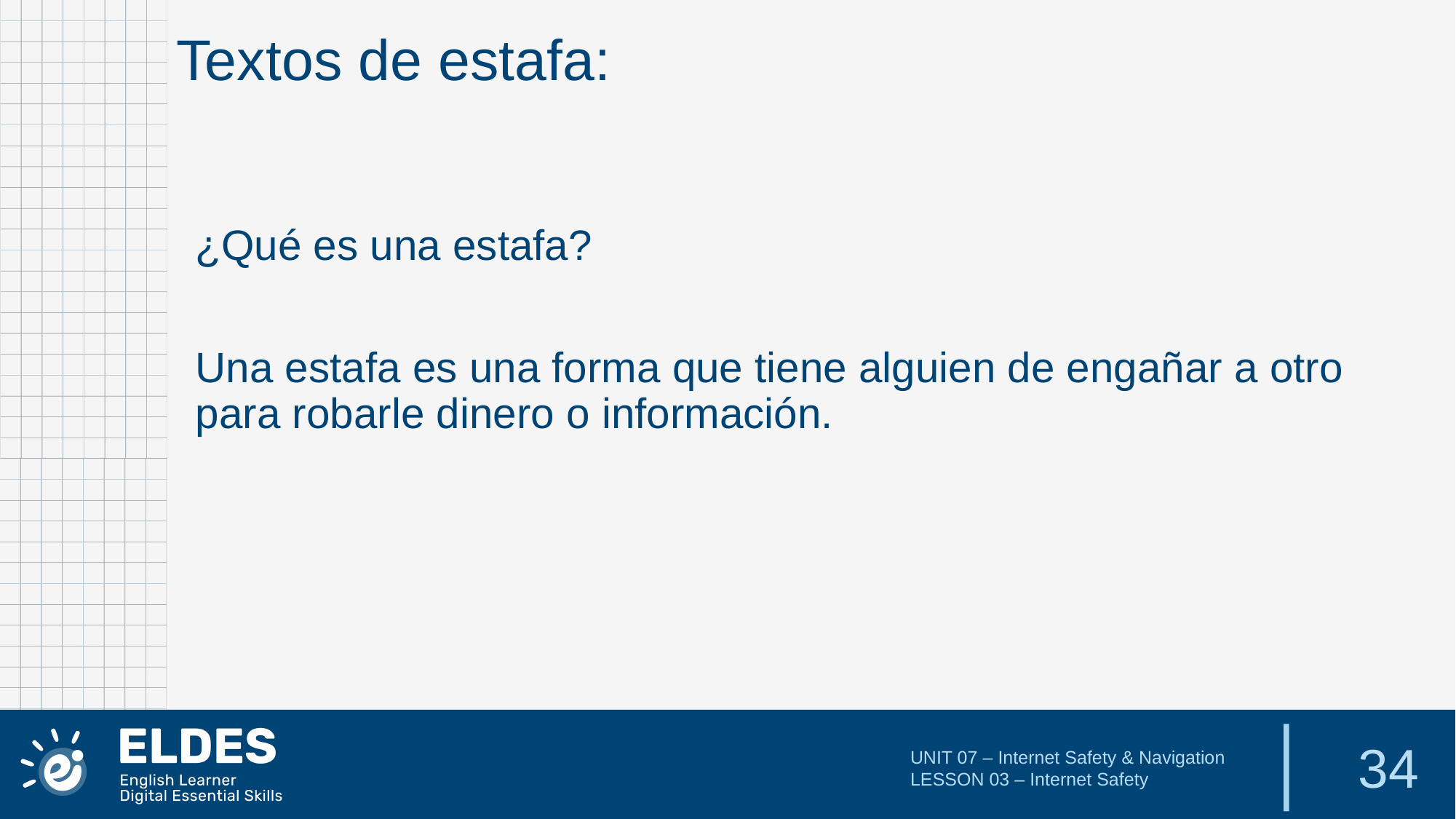

Textos de estafa:

¿Qué es una estafa?

Una estafa es una forma que tiene alguien de engañar a otro para robarle dinero o información.
34
UNIT 07 – Internet Safety & Navigation
LESSON 03 – Internet Safety